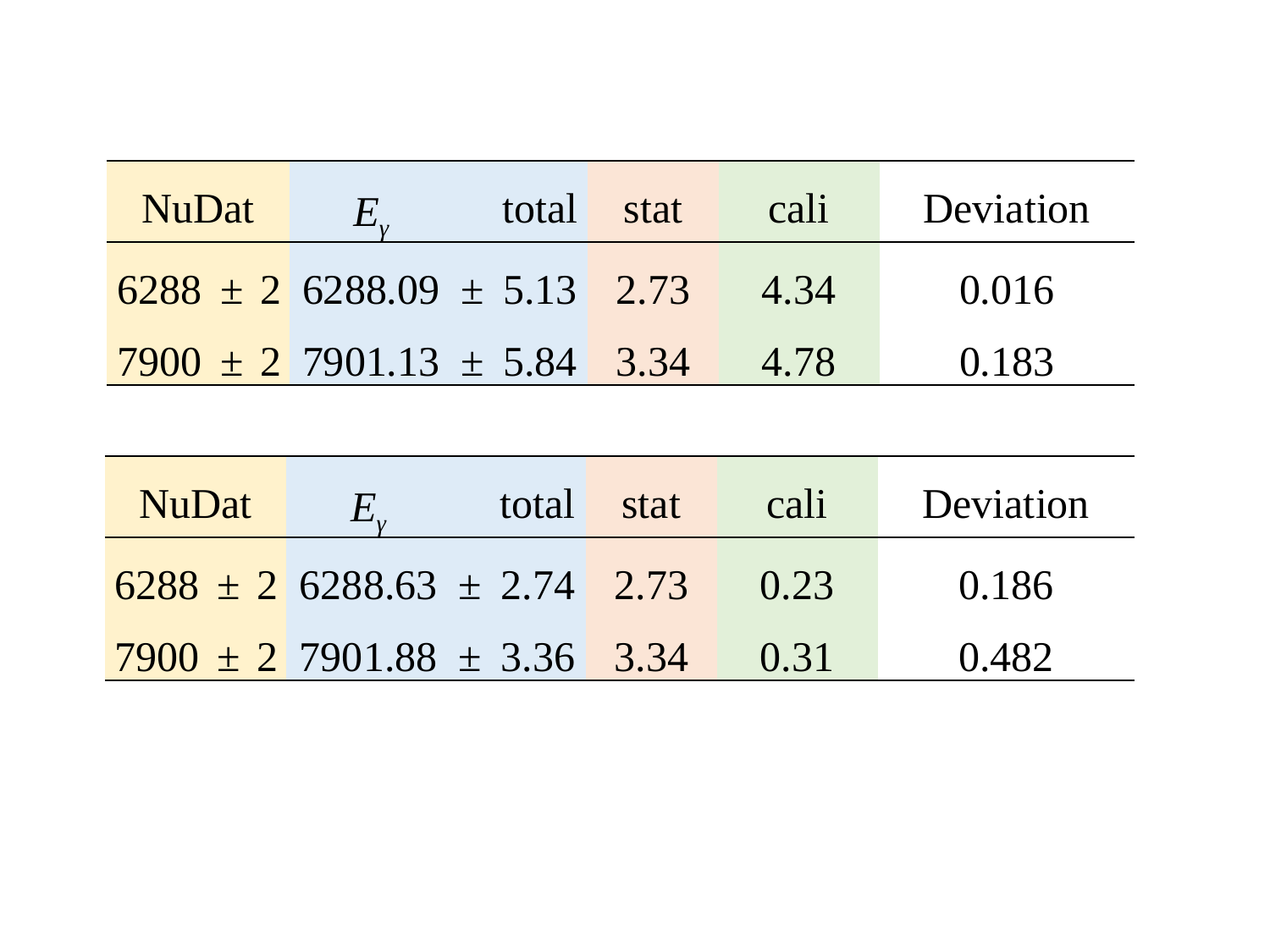

| NuDat |  |  | Eγ |  | total | stat | cali | Deviation |
| --- | --- | --- | --- | --- | --- | --- | --- | --- |
| 6288 | ± | 2 | 6288.09 | ± | 5.13 | 2.73 | 4.34 | 0.016 |
| 7900 | ± | 2 | 7901.13 | ± | 5.84 | 3.34 | 4.78 | 0.183 |
| NuDat |  |  | Eγ |  | total | stat | cali | Deviation |
| --- | --- | --- | --- | --- | --- | --- | --- | --- |
| 6288 | ± | 2 | 6288.63 | ± | 2.74 | 2.73 | 0.23 | 0.186 |
| 7900 | ± | 2 | 7901.88 | ± | 3.36 | 3.34 | 0.31 | 0.482 |